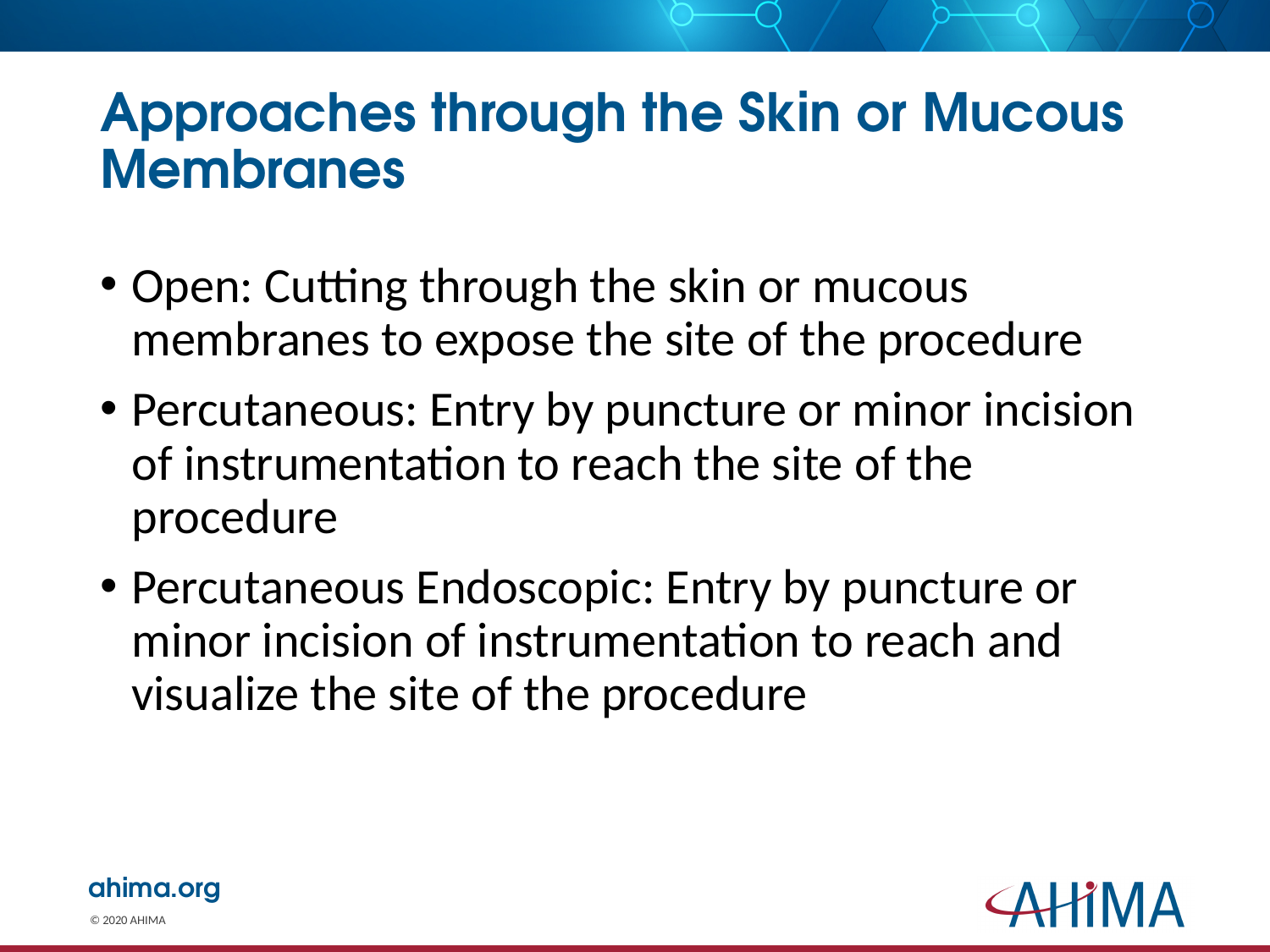

# Approaches through the Skin or Mucous Membranes
Open: Cutting through the skin or mucous membranes to expose the site of the procedure
Percutaneous: Entry by puncture or minor incision of instrumentation to reach the site of the procedure
Percutaneous Endoscopic: Entry by puncture or minor incision of instrumentation to reach and visualize the site of the procedure